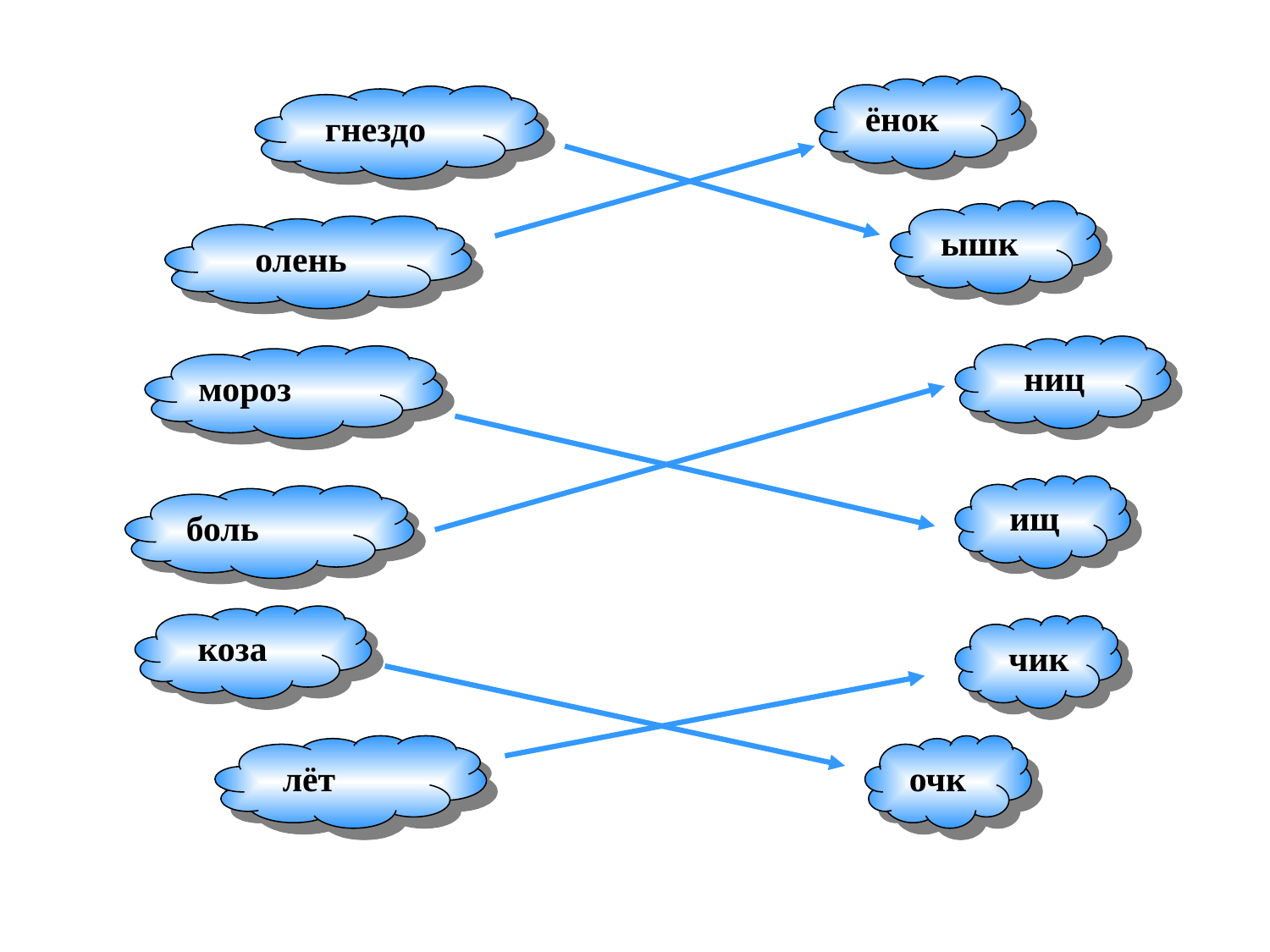

ёнок
  гнездо

 ышк
    олень
   ниц
мороз

  ищ
 боль
  коза
  чик

  лёт
 очк